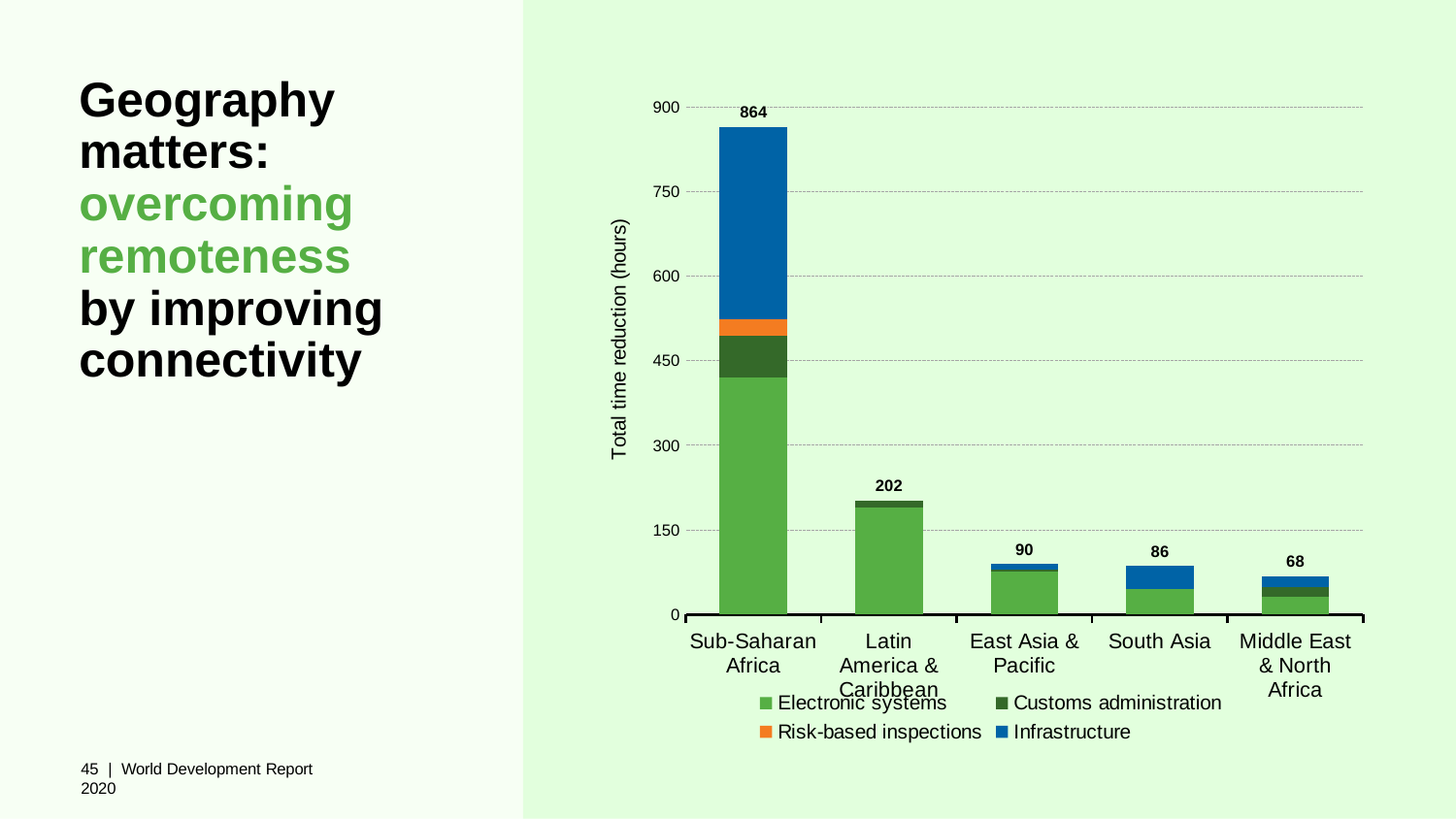

### Chart

| Category | Electronic systems | Customs administration | Risk-based inspections | Infrastructure | Total |
|---|---|---|---|---|---|
| Sub-Saharan Africa | 420.11 | 74.66 | 28.16 | 341.0 | 864.0 |
| Latin America & Caribbean | 190.0 | 11.67 | 0.0 | 0.0 | 202.0 |
| East Asia & Pacific | 75.5 | 4.5 | 0.0 | 10.0 | 90.0 |
| South Asia | 46.0 | None | 0.0 | 40.0 | 86.0 |
| Middle East & North Africa | 31.0 | 18.0 | 0.0 | 18.6 | 68.0 |
# Geography matters: overcoming remoteness
by improving connectivity
45  |  World Development Report 2020